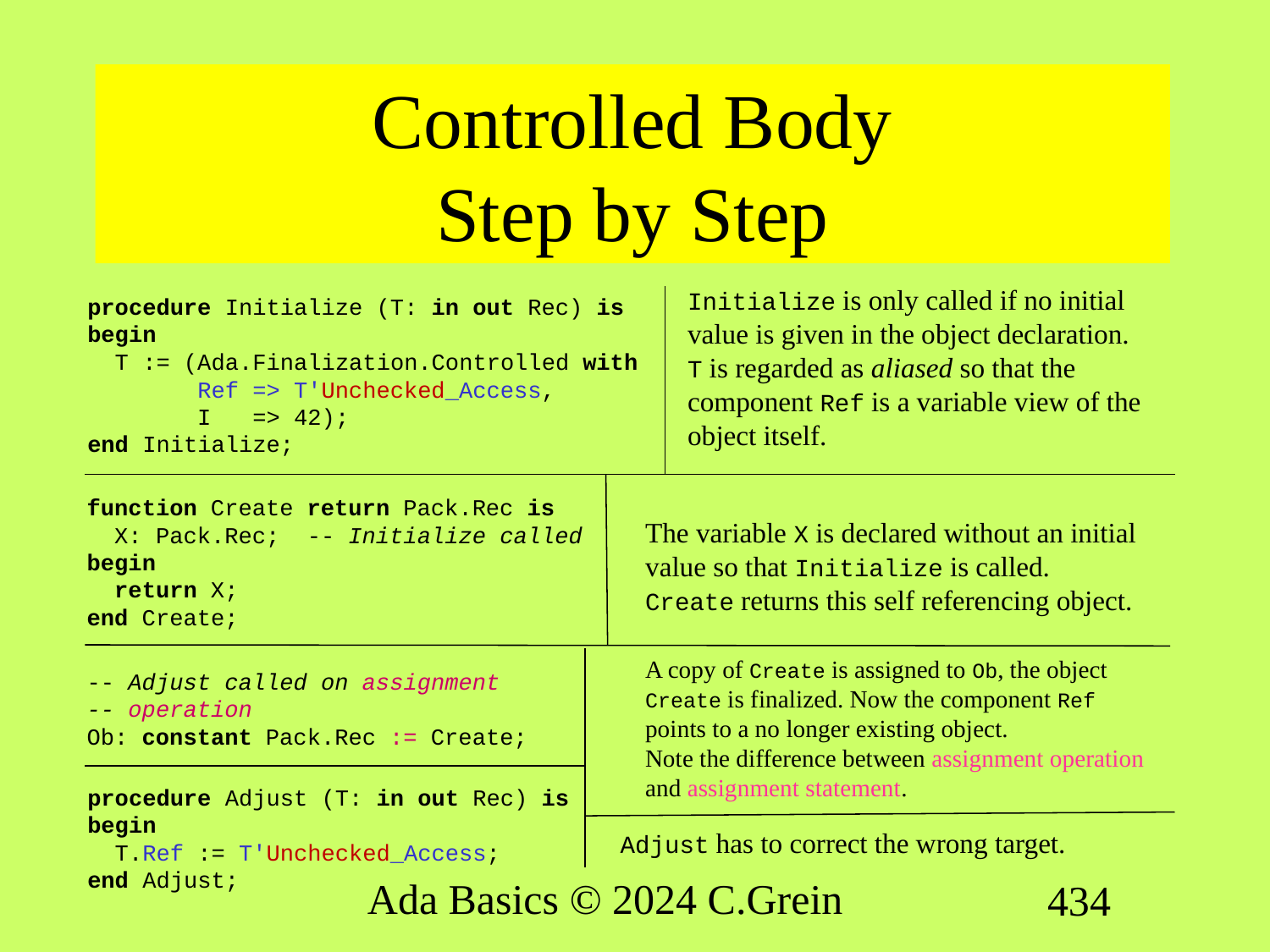

# Controlled Body Step by Step
Initialize is only called if no initial value is given in the object declaration.
T is regarded as aliased so that the component Ref is a variable view of the object itself.
procedure Initialize (T: in out Rec) is
begin
  T := (Ada.Finalization.Controlled with
        Ref => T'Unchecked_Access,
        I   => 42);
end Initialize;

The variable X is declared without an initial value so that Initialize is called.
Create returns this self referencing object.

A copy of Create is assigned to Ob, the object Create is finalized. Now the component Ref points to a no longer existing object.
Note the difference between assignment operation and assignment statement.
function Create return Pack.Rec is
  X: Pack.Rec;  -- Initialize called
begin
  return X;
end Create;

-- Adjust called on assignment
-- operation
Ob: constant Pack.Rec := Create;
procedure Adjust (T: in out Rec) is
begin
  T.Ref := T'Unchecked_Access;
end Adjust;
Adjust has to correct the wrong target.
Ada Basics © 2024 C.Grein
434